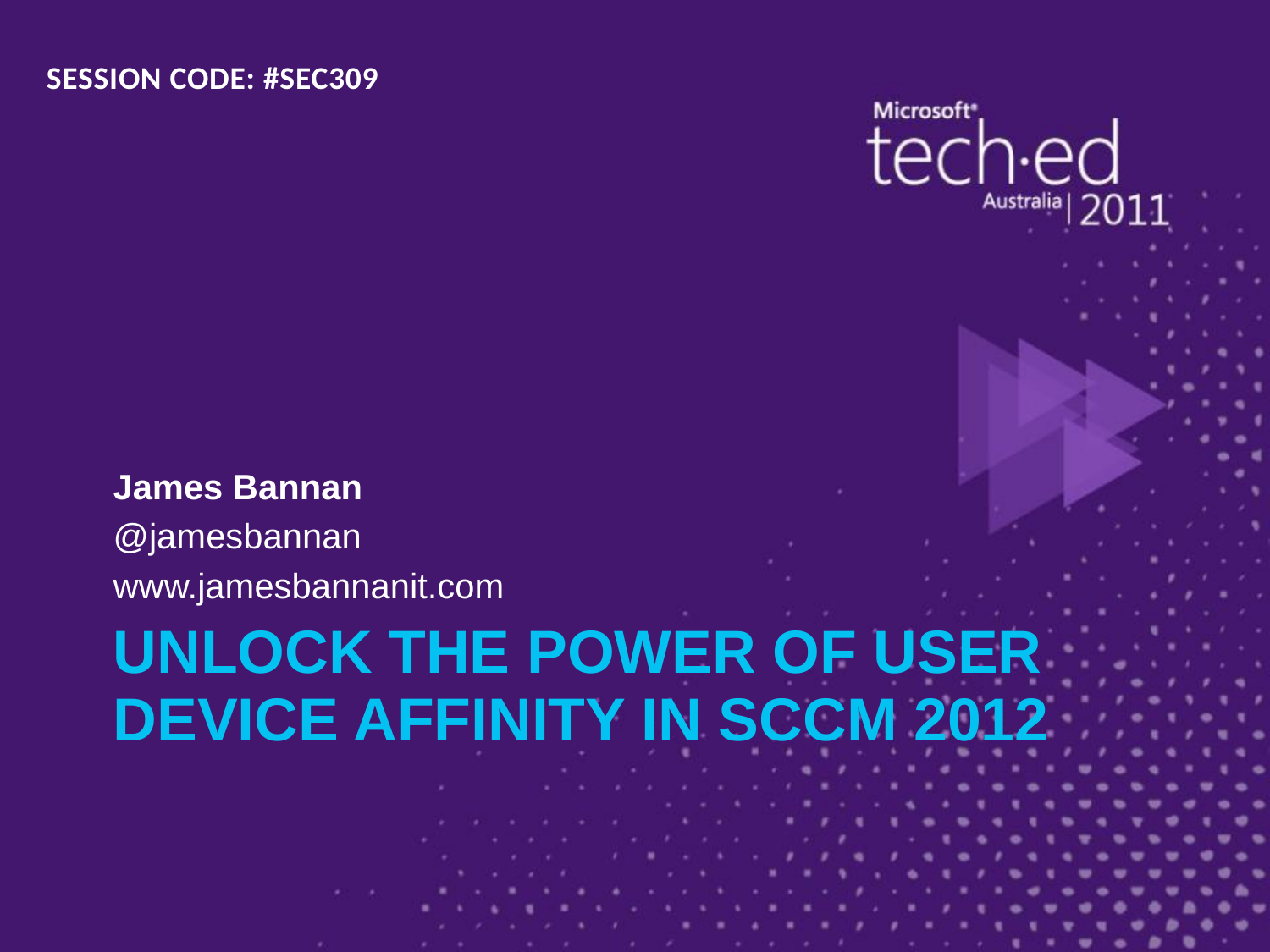

SESSION CODE: #SEC309
James Bannan
@jamesbannan
www.jamesbannanit.com
# Unlock the power of User Device Affinity in SCCM 2012